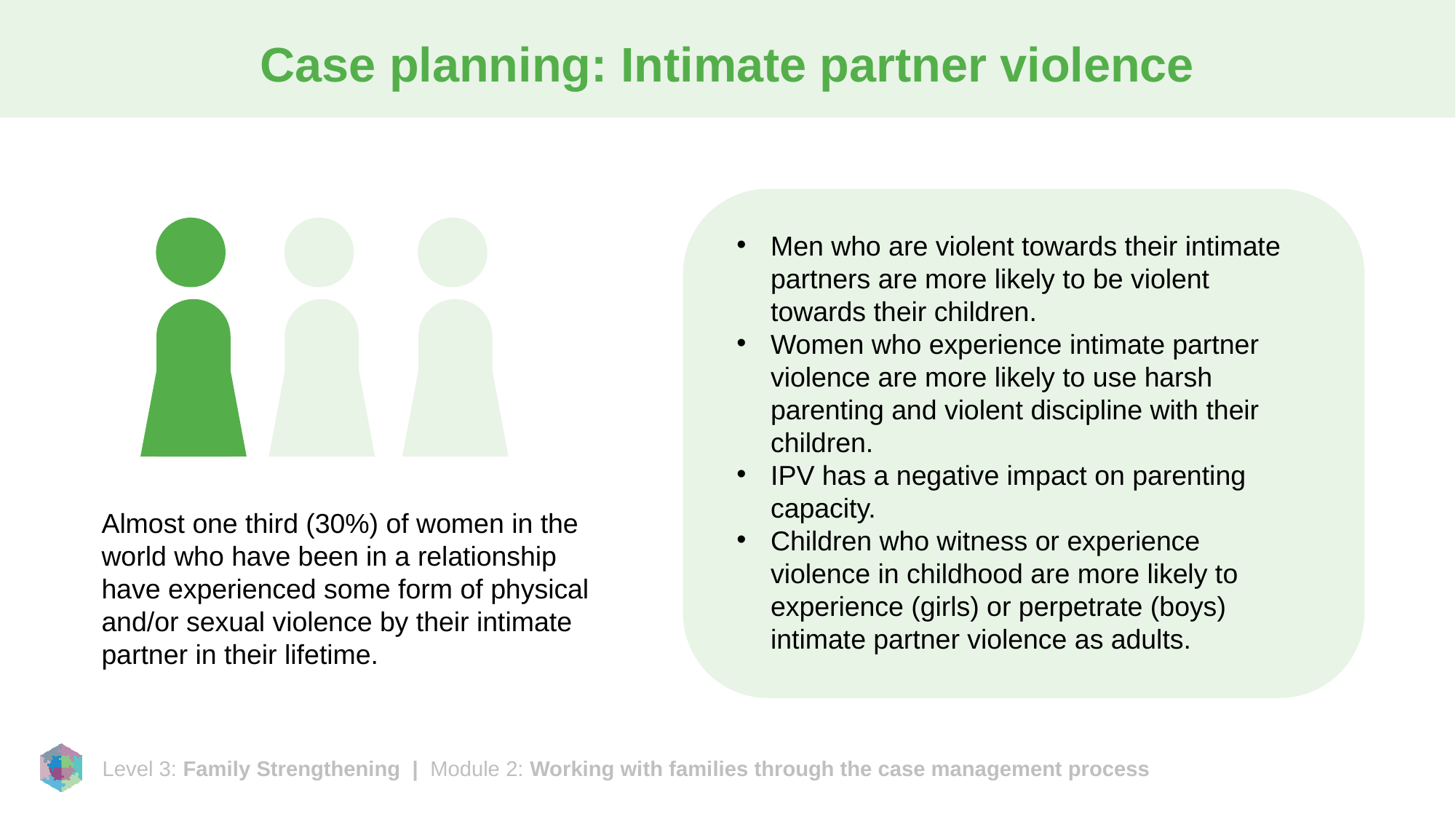

# Case planning: Intimate partner violence

Men who are violent towards their intimate partners are more likely to be violent towards their children.
Women who experience intimate partner violence are more likely to use harsh parenting and violent discipline with their children.
IPV has a negative impact on parenting capacity.
Children who witness or experience violence in childhood are more likely to experience (girls) or perpetrate (boys) intimate partner violence as adults.
Almost one third (30%) of women in the world who have been in a relationship have experienced some form of physical and/or sexual violence by their intimate partner in their lifetime.